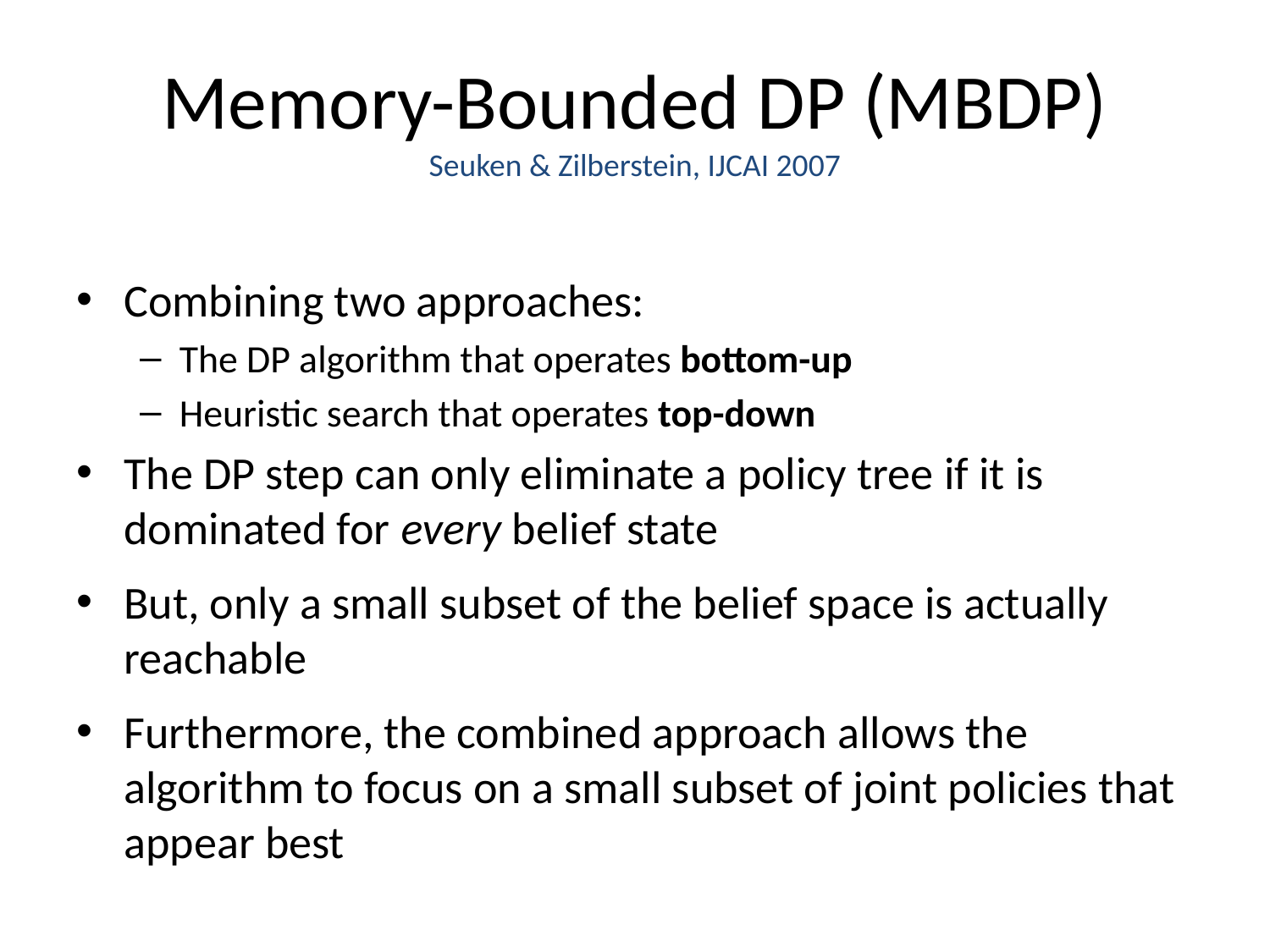

# Memory-Bounded DP (MBDP) Seuken & Zilberstein, IJCAI 2007
Combining two approaches:
The DP algorithm that operates bottom-up
Heuristic search that operates top-down
The DP step can only eliminate a policy tree if it is dominated for every belief state
But, only a small subset of the belief space is actually reachable
Furthermore, the combined approach allows the algorithm to focus on a small subset of joint policies that appear best